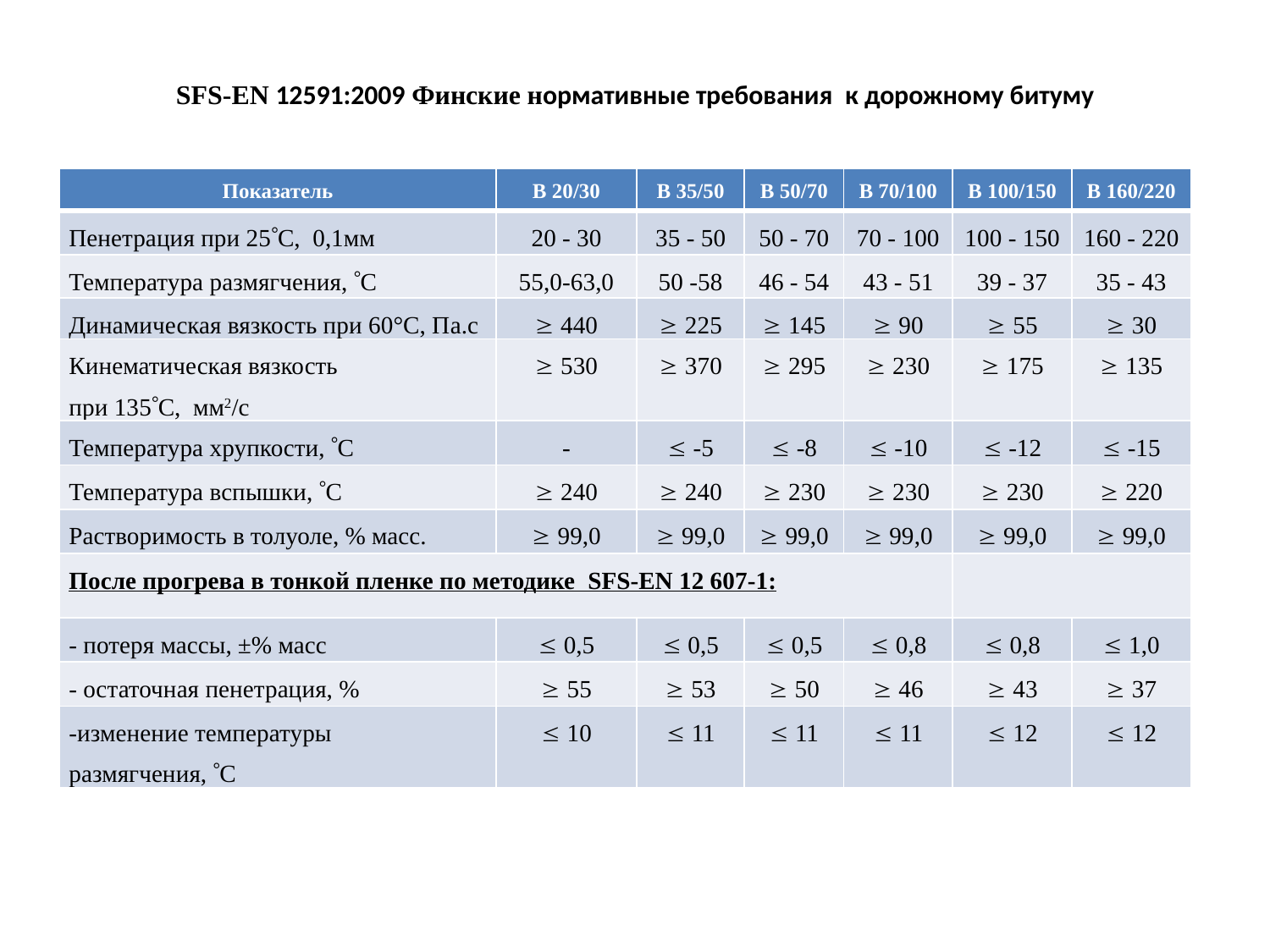

# SFS-EN 12591:2009 Финские нормативные требования  к дорожному битуму
| Показатель | В 20/30 | В 35/50 | В 50/70 | В 70/100 | В 100/150 | В 160/220 |
| --- | --- | --- | --- | --- | --- | --- |
| Пенетрация при 25°С, 0,1мм | 20 - 30 | 35 - 50 | 50 - 70 | 70 - 100 | 100 - 150 | 160 - 220 |
| Температура размягчения, °С | 55,0-63,0 | 50 -58 | 46 - 54 | 43 - 51 | 39 - 37 | 35 - 43 |
| Динамическая вязкость при 60°С, Пa.с | ≥ 440 | ≥ 225 | ≥ 145 | ≥ 90 | ≥ 55 | ≥ 30 |
| Кинематическая вязкость при 135°С, мм2/с | ≥ 530 | ≥ 370 | ≥ 295 | ≥ 230 | ≥ 175 | ≥ 135 |
| Температура хрупкости, °С | - | ≤ -5 | ≤ -8 | ≤ -10 | ≤ -12 | ≤ -15 |
| Температура вспышки, °С | ≥ 240 | ≥ 240 | ≥ 230 | ≥ 230 | ≥ 230 | ≥ 220 |
| Растворимость в толуоле, % масс. | ≥ 99,0 | ≥ 99,0 | ≥ 99,0 | ≥ 99,0 | ≥ 99,0 | ≥ 99,0 |
| После прогрева в тонкой пленке по методике SFS-EN 12 607-1: |  |  |  |  |  |  |
| - потеря массы, ±% масс | ≤ 0,5 | ≤ 0,5 | ≤ 0,5 | ≤ 0,8 | ≤ 0,8 | ≤ 1,0 |
| - остаточная пенетрация, % | ≥ 55 | ≥ 53 | ≥ 50 | ≥ 46 | ≥ 43 | ≥ 37 |
| -изменение температуры размягчения, °С | ≤ 10 | ≤ 11 | ≤ 11 | ≤ 11 | ≤ 12 | ≤ 12 |